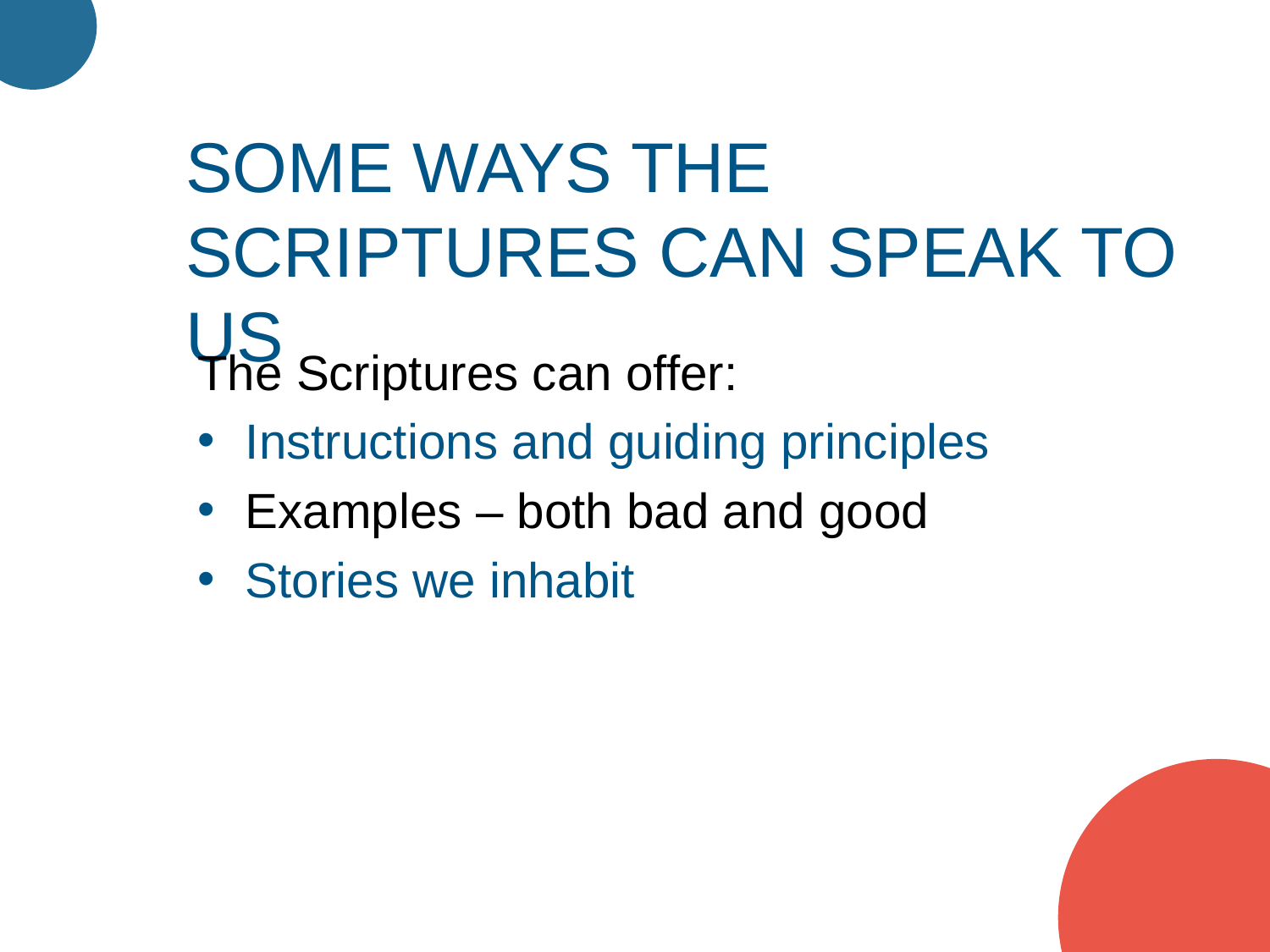

some ways the scriptures can speak to us
The Scriptures can offer:
Instructions and guiding principles
Examples – both bad and good
Stories we inhabit